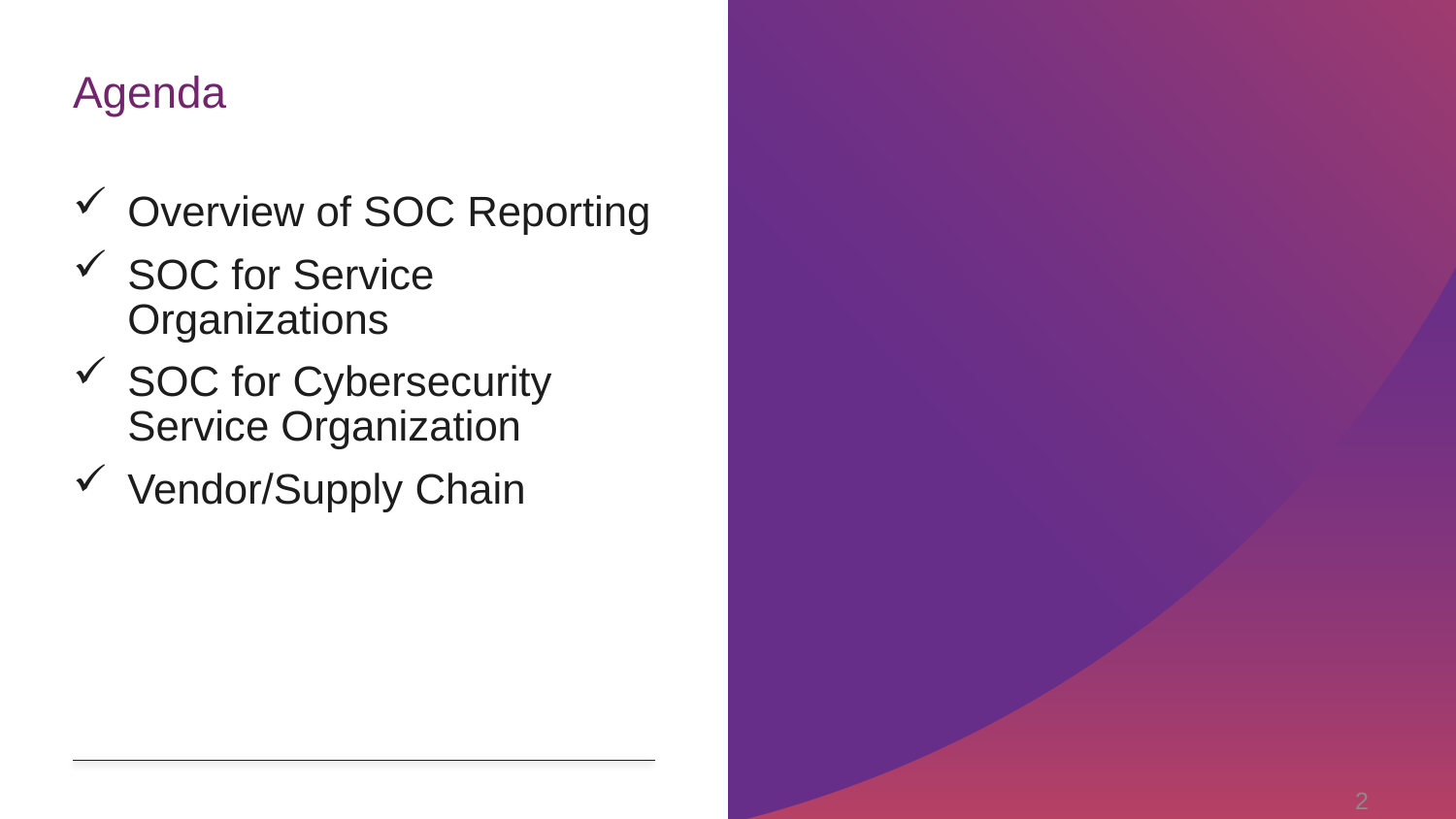

# Agenda
Overview of SOC Reporting
SOC for Service Organizations
SOC for Cybersecurity Service Organization
Vendor/Supply Chain
2